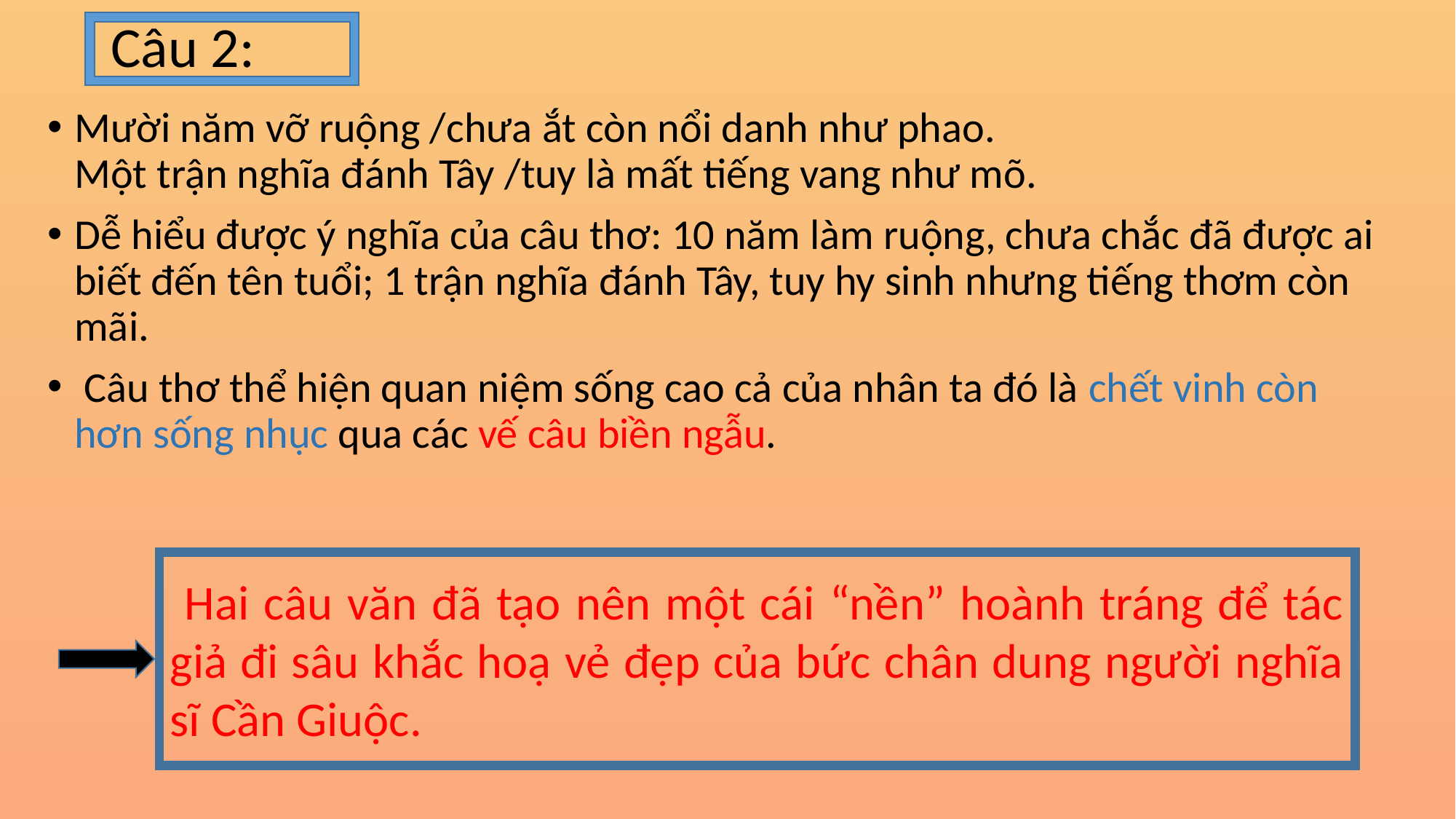

# Câu 2:
Mười năm vỡ ruộng /chưa ắt còn nổi danh như phao.
Một trận nghĩa đánh Tây /tuy là mất tiếng vang như mõ.
Dễ hiểu được ý nghĩa của câu thơ: 10 năm làm ruộng, chưa chắc đã được ai biết đến tên tuổi; 1 trận nghĩa đánh Tây, tuy hy sinh nhưng tiếng thơm còn mãi.
 Câu thơ thể hiện quan niệm sống cao cả của nhân ta đó là chết vinh còn hơn sống nhục qua các vế câu biền ngẫu.

 Hai câu văn đã tạo nên một cái “nền” hoành tráng để tác giả đi sâu khắc hoạ vẻ đẹp của bức chân dung người nghĩa sĩ Cần Giuộc.